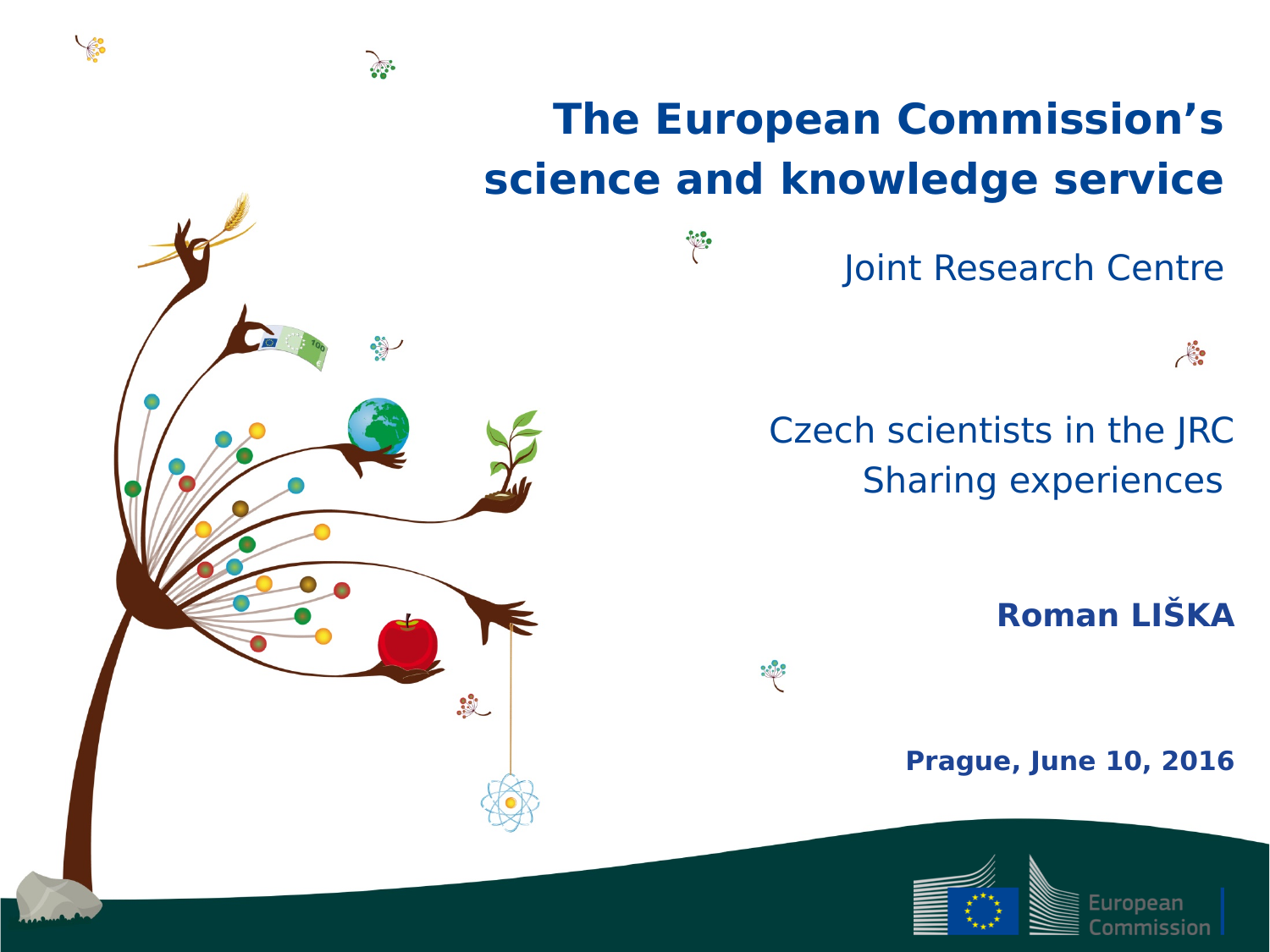

# Czech scientists in the JRC Sharing experiences
Roman LIŠKA

Prague, June 10, 2016